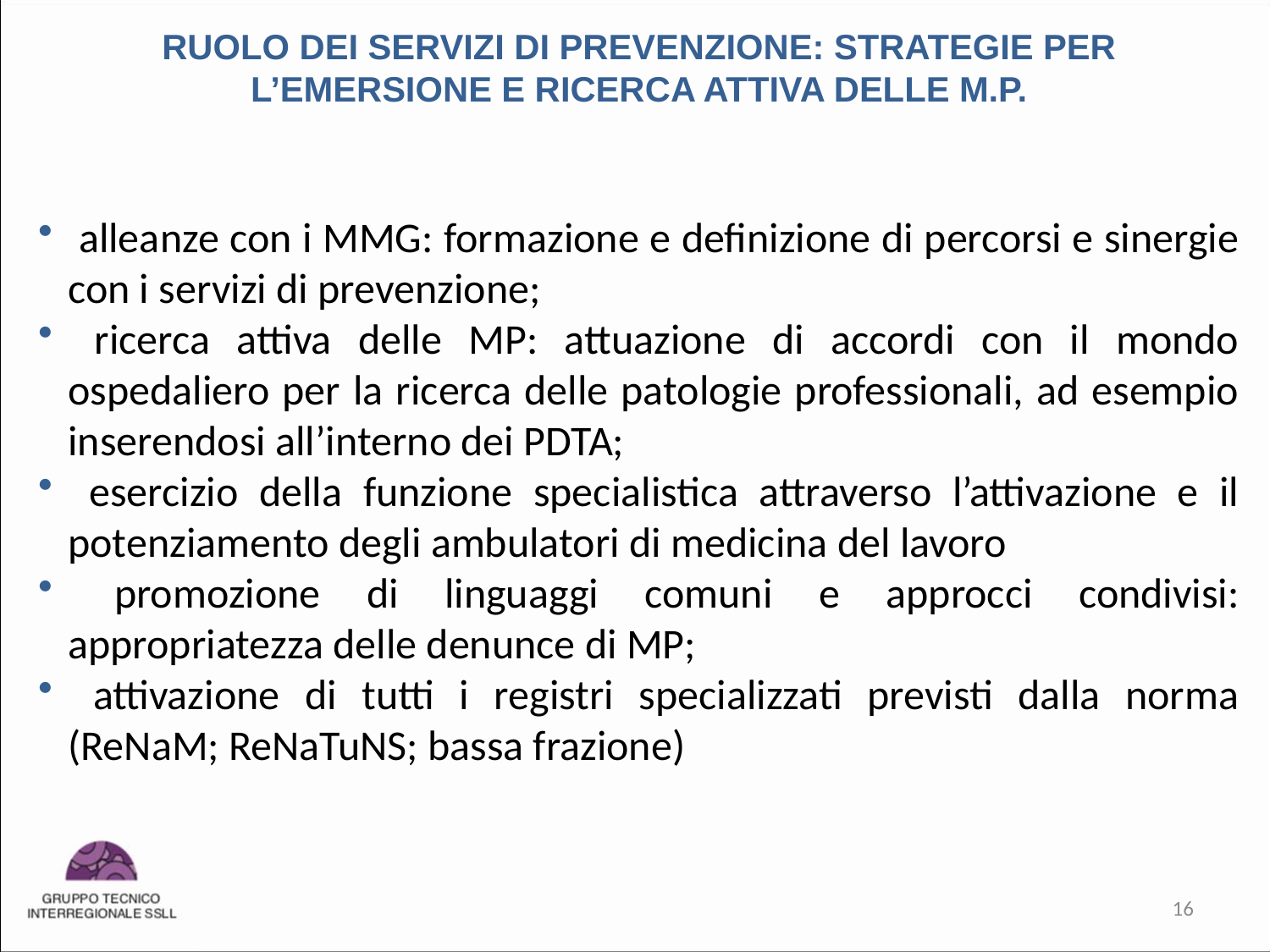

RUOLO DEI SERVIZI DI PREVENZIONE: STRATEGIE PER L’EMERSIONE E RICERCA ATTIVA DELLE M.P.

 alleanze con i MMG: formazione e definizione di percorsi e sinergie con i servizi di prevenzione;
 ricerca attiva delle MP: attuazione di accordi con il mondo ospedaliero per la ricerca delle patologie professionali, ad esempio inserendosi all’interno dei PDTA;
 esercizio della funzione specialistica attraverso l’attivazione e il potenziamento degli ambulatori di medicina del lavoro
 promozione di linguaggi comuni e approcci condivisi: appropriatezza delle denunce di MP;
 attivazione di tutti i registri specializzati previsti dalla norma (ReNaM; ReNaTuNS; bassa frazione)

16